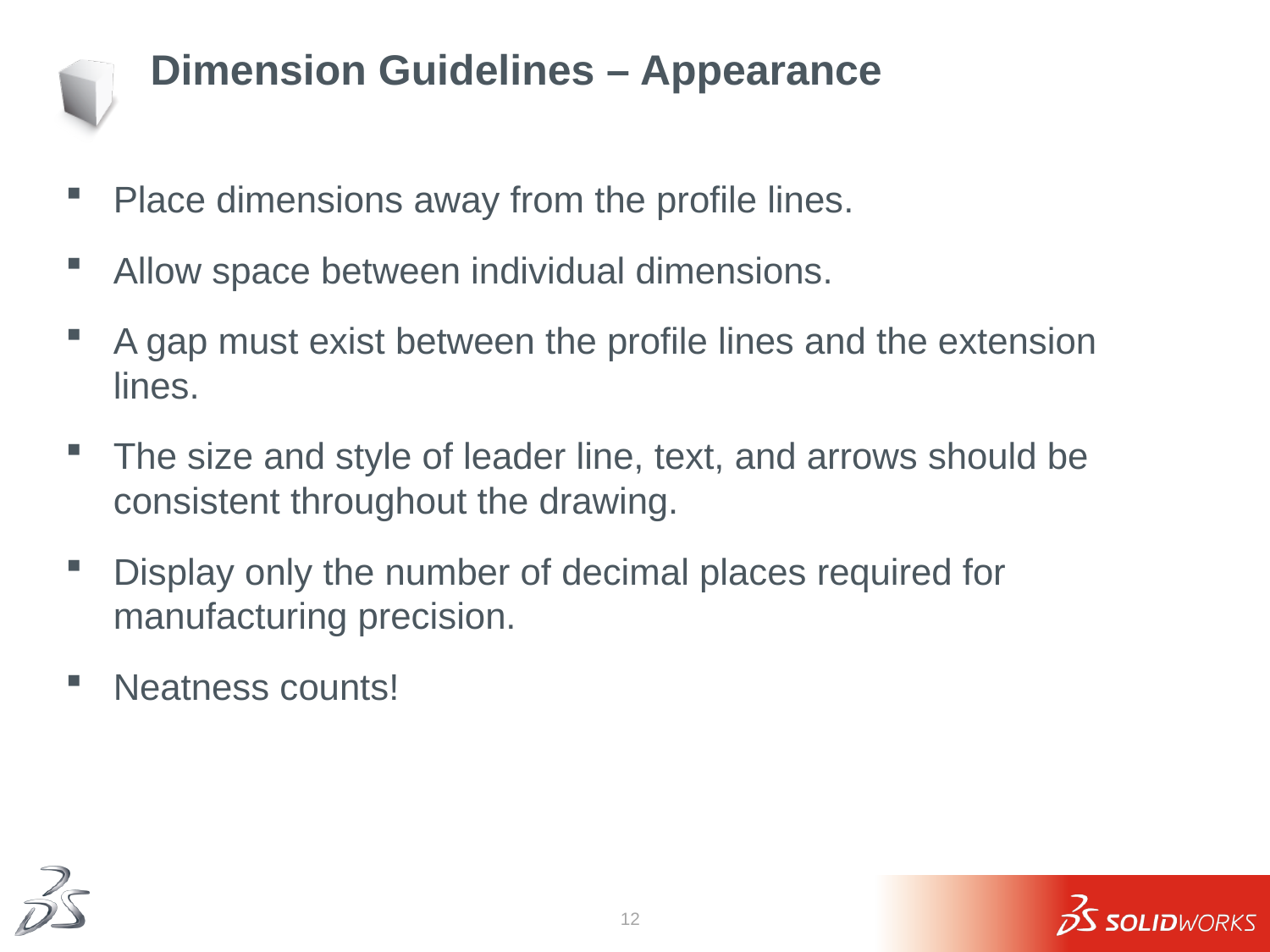

# Dimension Guidelines – Appearance
Place dimensions away from the profile lines.
Allow space between individual dimensions.
A gap must exist between the profile lines and the extension lines.
The size and style of leader line, text, and arrows should be consistent throughout the drawing.
Display only the number of decimal places required for manufacturing precision.
Neatness counts!